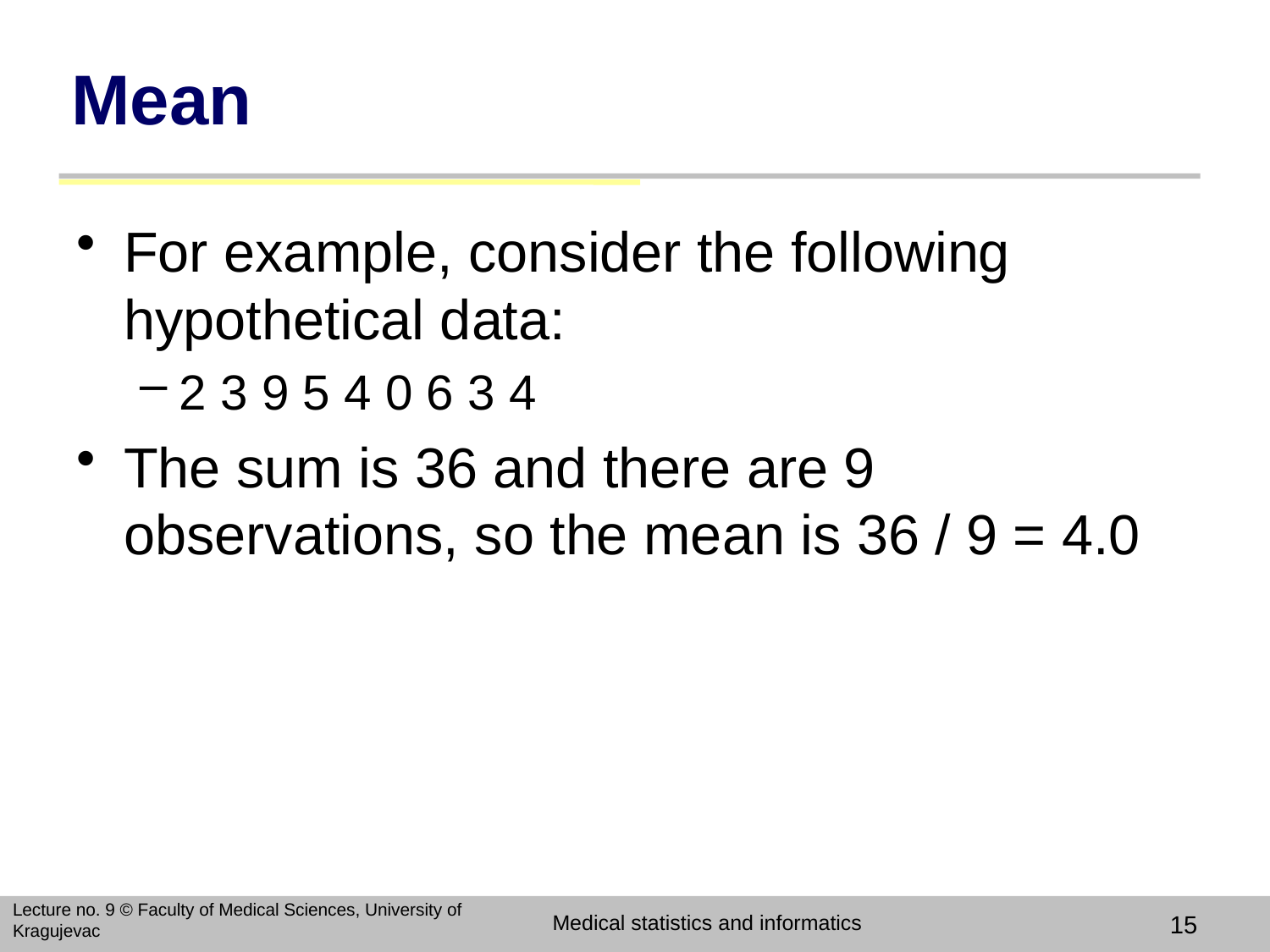

# Mean
For example, consider the following hypothetical data:
2 3 9 5 4 0 6 3 4
The sum is 36 and there are 9 observations, so the mean is 36 / 9 = 4.0
Lecture no. 9 © Faculty of Medical Sciences, University of Kragujevac
Medical statistics and informatics
15